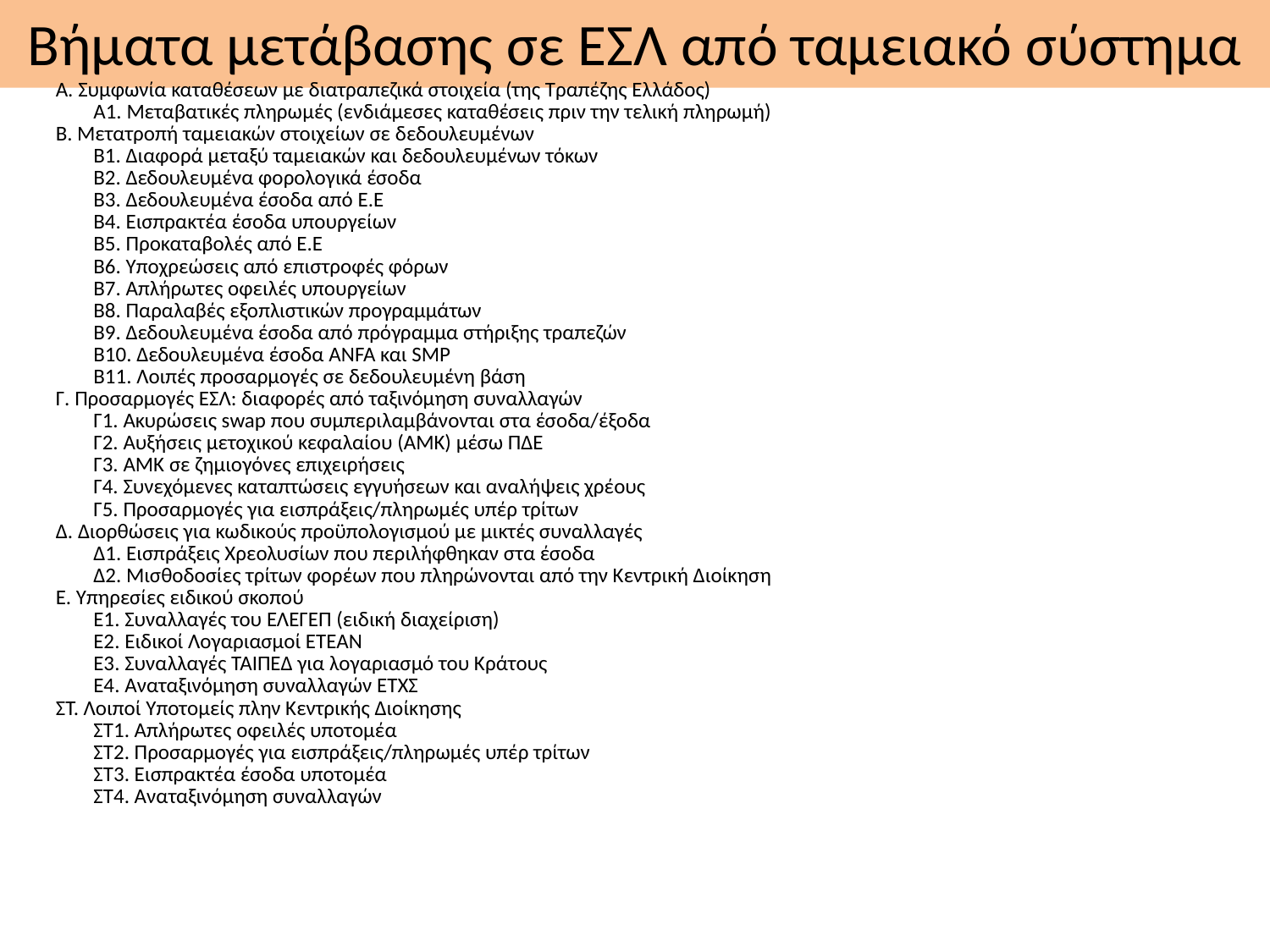

Βήματα μετάβασης σε ΕΣΛ από ταμειακό σύστημα
| Α. Συμφωνία καταθέσεων με διατραπεζικά στοιχεία (της Τραπέζης Ελλάδος) |
| --- |
| Α1. Μεταβατικές πληρωμές (ενδιάμεσες καταθέσεις πριν την τελική πληρωμή) |
| Β. Μετατροπή ταμειακών στοιχείων σε δεδουλευμένων |
| B1. Διαφορά μεταξύ ταμειακών και δεδουλευμένων τόκων |
| Β2. Δεδουλευμένα φορολογικά έσοδα |
| Β3. Δεδουλευμένα έσοδα από Ε.Ε |
| Β4. Εισπρακτέα έσοδα υπουργείων |
| Β5. Προκαταβολές από Ε.Ε |
| Β6. Υποχρεώσεις από επιστροφές φόρων |
| Β7. Απλήρωτες οφειλές υπουργείων |
| Β8. Παραλαβές εξοπλιστικών προγραμμάτων |
| Β9. Δεδουλευμένα έσοδα από πρόγραμμα στήριξης τραπεζών |
| Β10. Δεδουλευμένα έσοδα ANFA και SMP |
| B11. Λοιπές προσαρμογές σε δεδουλευμένη βάση |
| Γ. Προσαρμογές ΕΣΛ: διαφορές από ταξινόμηση συναλλαγών |
| Γ1. Ακυρώσεις swap που συμπεριλαμβάνονται στα έσοδα/έξοδα |
| Γ2. Αυξήσεις μετοχικού κεφαλαίου (ΑΜΚ) μέσω ΠΔΕ |
| Γ3. ΑΜΚ σε ζημιογόνες επιχειρήσεις |
| Γ4. Συνεχόμενες καταπτώσεις εγγυήσεων και αναλήψεις χρέους |
| Γ5. Προσαρμογές για εισπράξεις/πληρωμές υπέρ τρίτων |
| Δ. Διορθώσεις για κωδικούς προϋπολογισμού με μικτές συναλλαγές |
| Δ1. Εισπράξεις Χρεολυσίων που περιλήφθηκαν στα έσοδα |
| Δ2. Μισθοδοσίες τρίτων φορέων που πληρώνονται από την Κεντρική Διοίκηση |
| Ε. Υπηρεσίες ειδικού σκοπού |
| Ε1. Συναλλαγές του ΕΛΕΓΕΠ (ειδική διαχείριση) |
| Ε2. Ειδικοί Λογαριασμοί ΕΤΕΑΝ |
| Ε3. Συναλλαγές ΤΑΙΠΕΔ για λογαριασμό του Κράτους |
| Ε4. Αναταξινόμηση συναλλαγών ΕΤΧΣ |
| ΣΤ. Λοιποί Υποτομείς πλην Κεντρικής Διοίκησης |
| ΣΤ1. Απλήρωτες οφειλές υποτομέα |
| ΣΤ2. Προσαρμογές για εισπράξεις/πληρωμές υπέρ τρίτων |
| ΣΤ3. Εισπρακτέα έσοδα υποτομέα |
| ΣΤ4. Αναταξινόμηση συναλλαγών |